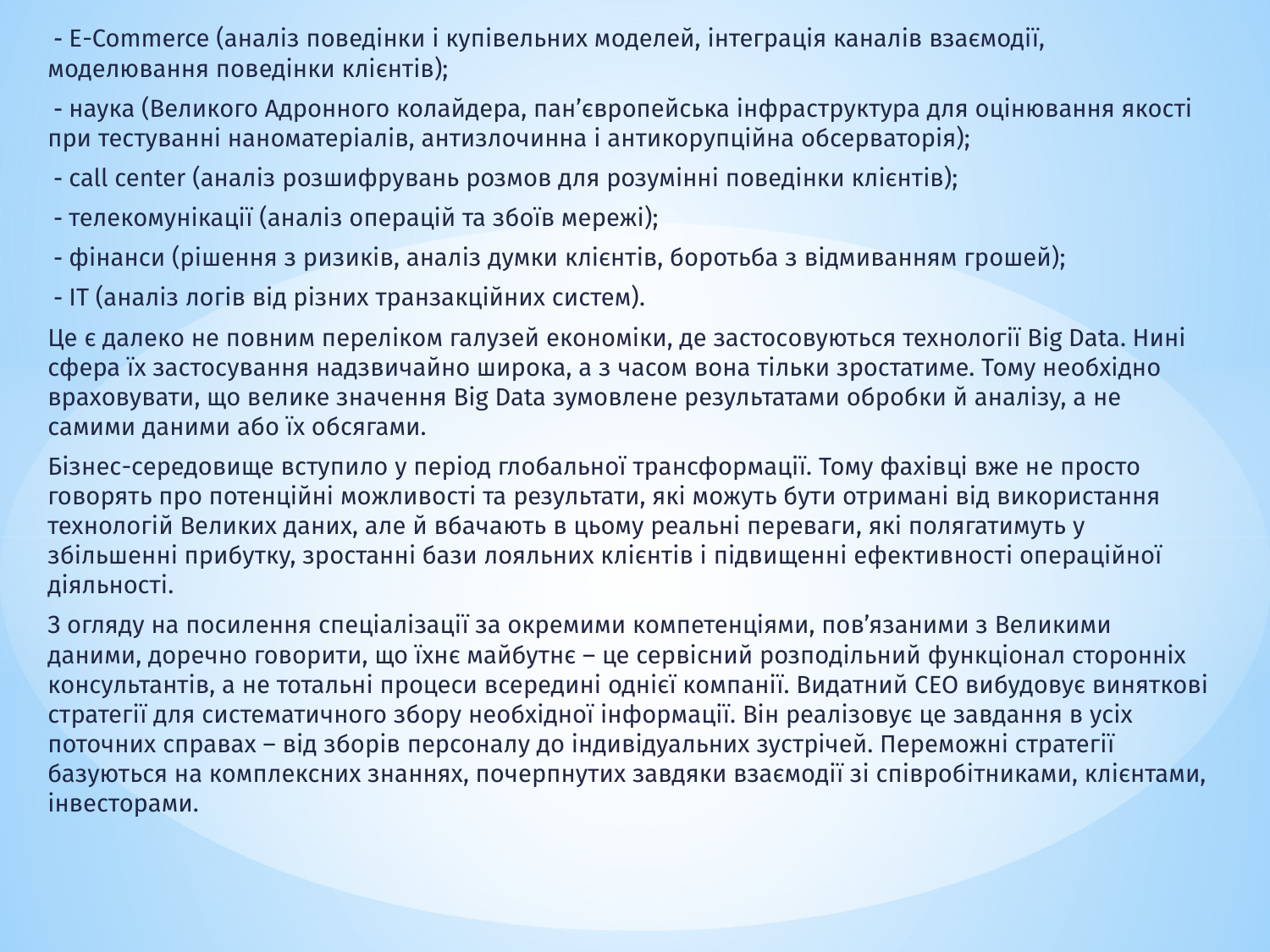

− E-Commerce (аналіз поведінки і купівельних моделей, інтеграція каналів взаємодії, моделювання поведінки клієнтів);
 − наука (Великого Адронного колайдера, пан’європейська інфраструктура для оцінювання якості при тестуванні наноматеріалів, антизлочинна і антикорупційна обсерваторія);
 − call center (аналіз розшифрувань розмов для розумінні поведінки клієнтів);
 − телекомунікації (аналіз операцій та збоїв мережі);
 − фінанси (рішення з ризиків, аналіз думки клієнтів, боротьба з відмиванням грошей);
 − ІТ (аналіз логів від різних транзакційних систем).
Це є далеко не повним переліком галузей економіки, де застосовуються технології Big Data. Нині сфера їх застосування надзвичайно широка, а з часом вона тільки зростатиме. Тому необхідно враховувати, що велике значення Big Data зумовлене результатами обробки й аналізу, а не самими даними або їх обсягами.
Бізнес-середовище вступило у період глобальної трансформації. Тому фахівці вже не просто говорять про потенційні можливості та результати, які можуть бути отримані від використання технологій Великих даних, але й вбачають в цьому реальні переваги, які полягатимуть у збільшенні прибутку, зростанні бази лояльних клієнтів і підвищенні ефективності операційної діяльності.
З огляду на посилення спеціалізації за окремими компетенціями, пов’язаними з Великими даними, доречно говорити, що їхнє майбутнє – це сервісний розподільний функціонал сторонніх консультантів, а не тотальні процеси всередині однієї компанії. Видатний СЕО вибудовує виняткові стратегії для систематичного збору необхідної інформації. Він реалізовує це завдання в усіх поточних справах – від зборів персоналу до індивідуальних зустрічей. Переможні стратегії базуються на комплексних знаннях, почерпнутих завдяки взаємодії зі співробітниками, клієнтами, інвесторами.